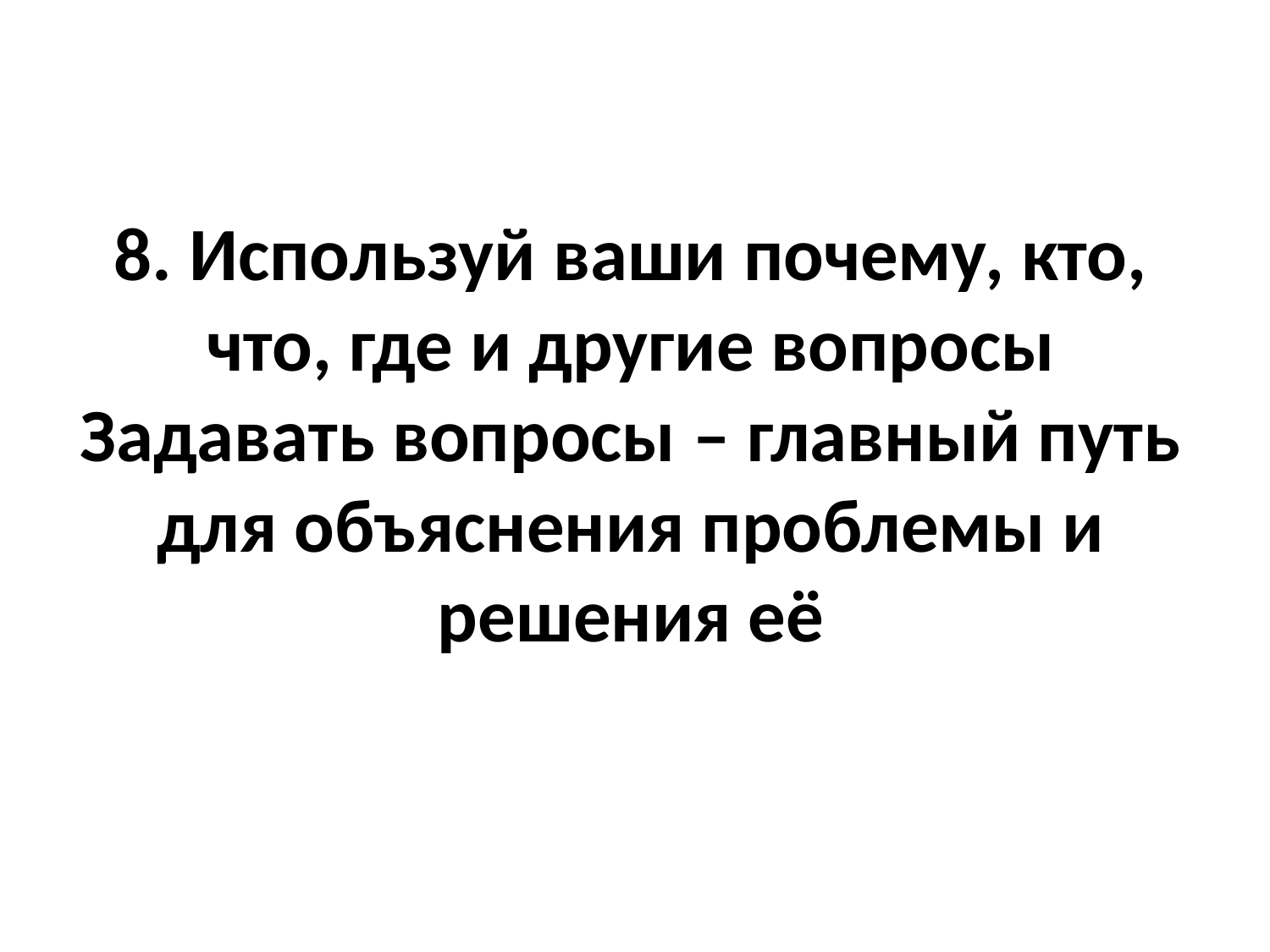

# 8. Используй ваши почему, кто, что, где и другие вопросы Задавать вопросы – главный путь для объяснения проблемы и решения её